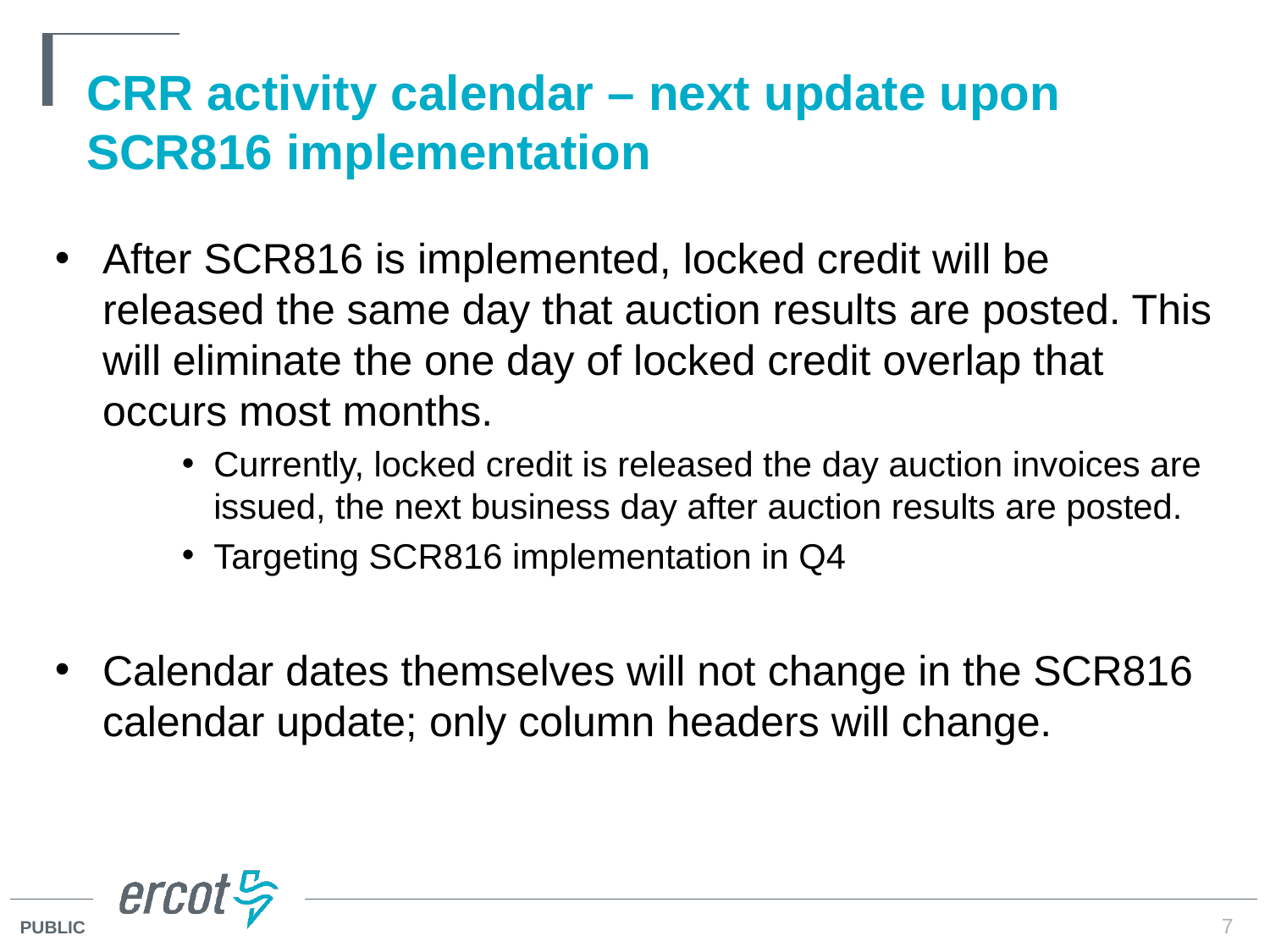

CRR activity calendar – next update upon SCR816 implementation
After SCR816 is implemented, locked credit will be released the same day that auction results are posted. This will eliminate the one day of locked credit overlap that occurs most months.
Currently, locked credit is released the day auction invoices are issued, the next business day after auction results are posted.
Targeting SCR816 implementation in Q4

Calendar dates themselves will not change in the SCR816 calendar update; only column headers will change.
7